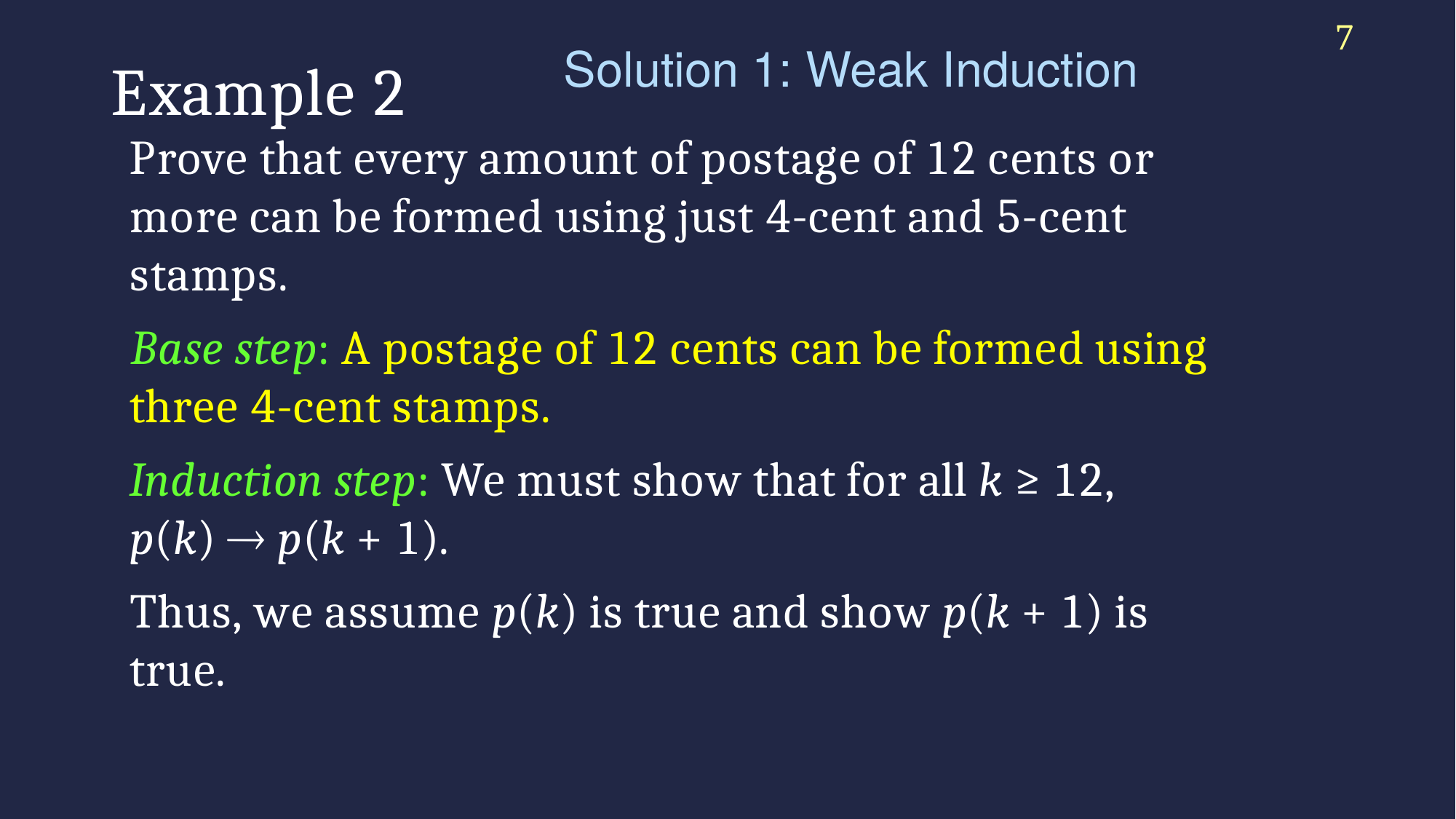

7
Solution 1: Weak Induction
# Example 2
Prove that every amount of postage of 12 cents or more can be formed using just 4-cent and 5-cent stamps.
Base step: A postage of 12 cents can be formed using three 4-cent stamps.
Induction step: We must show that for all k ≥ 12,
p(k) → p(k + 1).
Thus, we assume p(k) is true and show p(k + 1) is true.